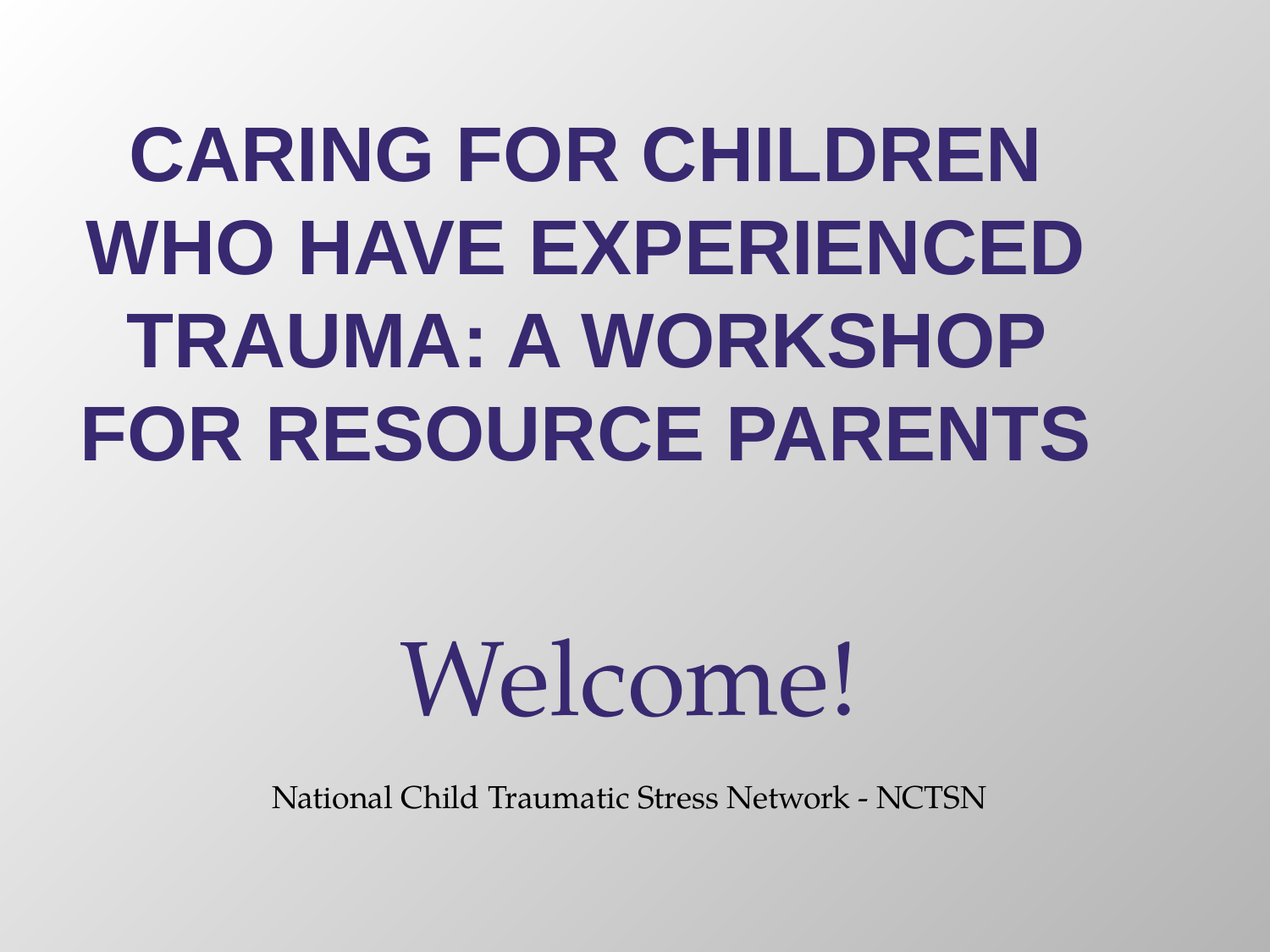

# Caring for Children Who Have Experienced Trauma: A Workshop for Resource Parents
Welcome!

National Child Traumatic Stress Network - NCTSN